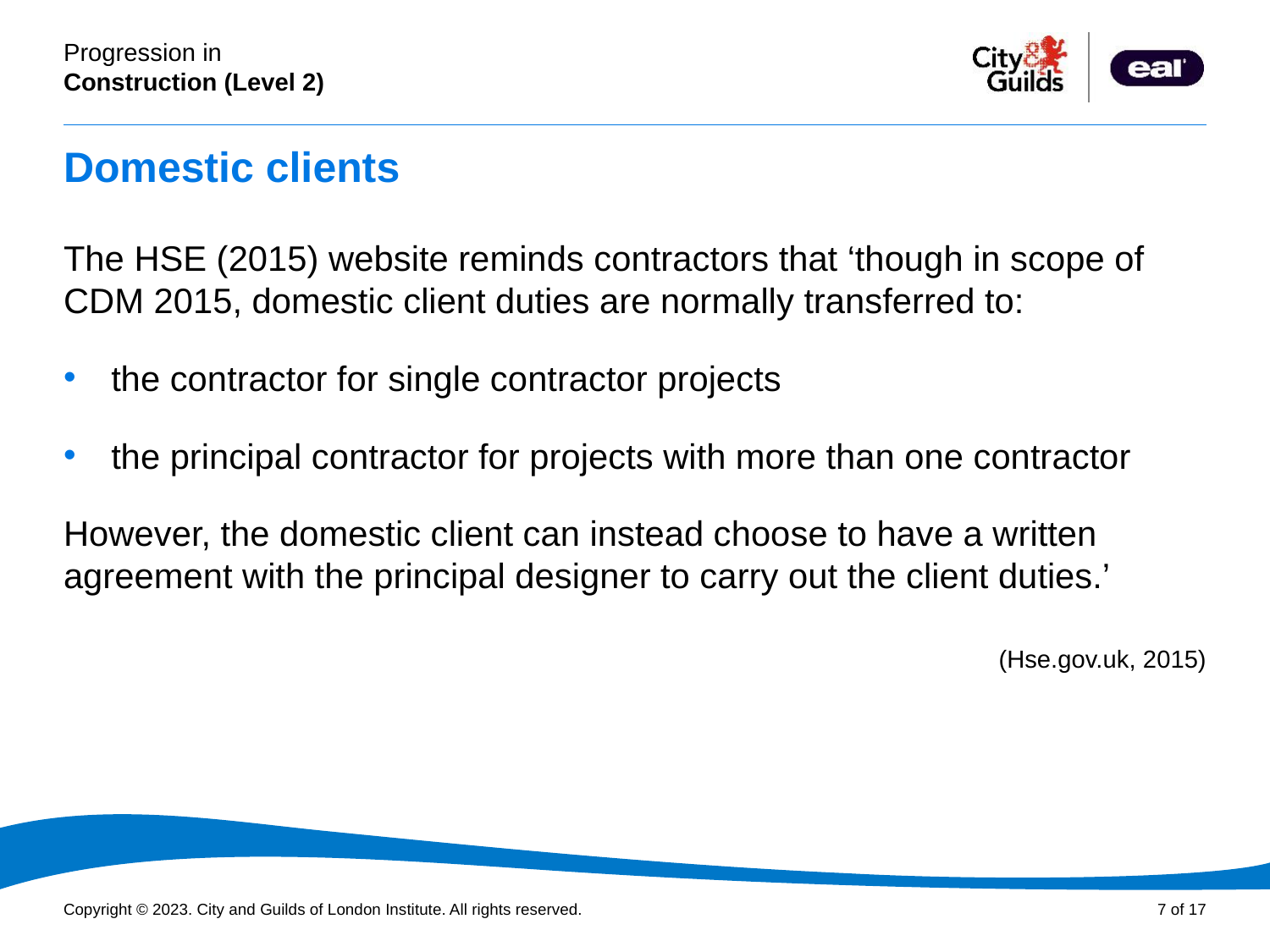

# Domestic clients
The HSE (2015) website reminds contractors that ‘though in scope of CDM 2015, domestic client duties are normally transferred to:
the contractor for single contractor projects
the principal contractor for projects with more than one contractor
However, the domestic client can instead choose to have a written agreement with the principal designer to carry out the client duties.’
(Hse.gov.uk, 2015)